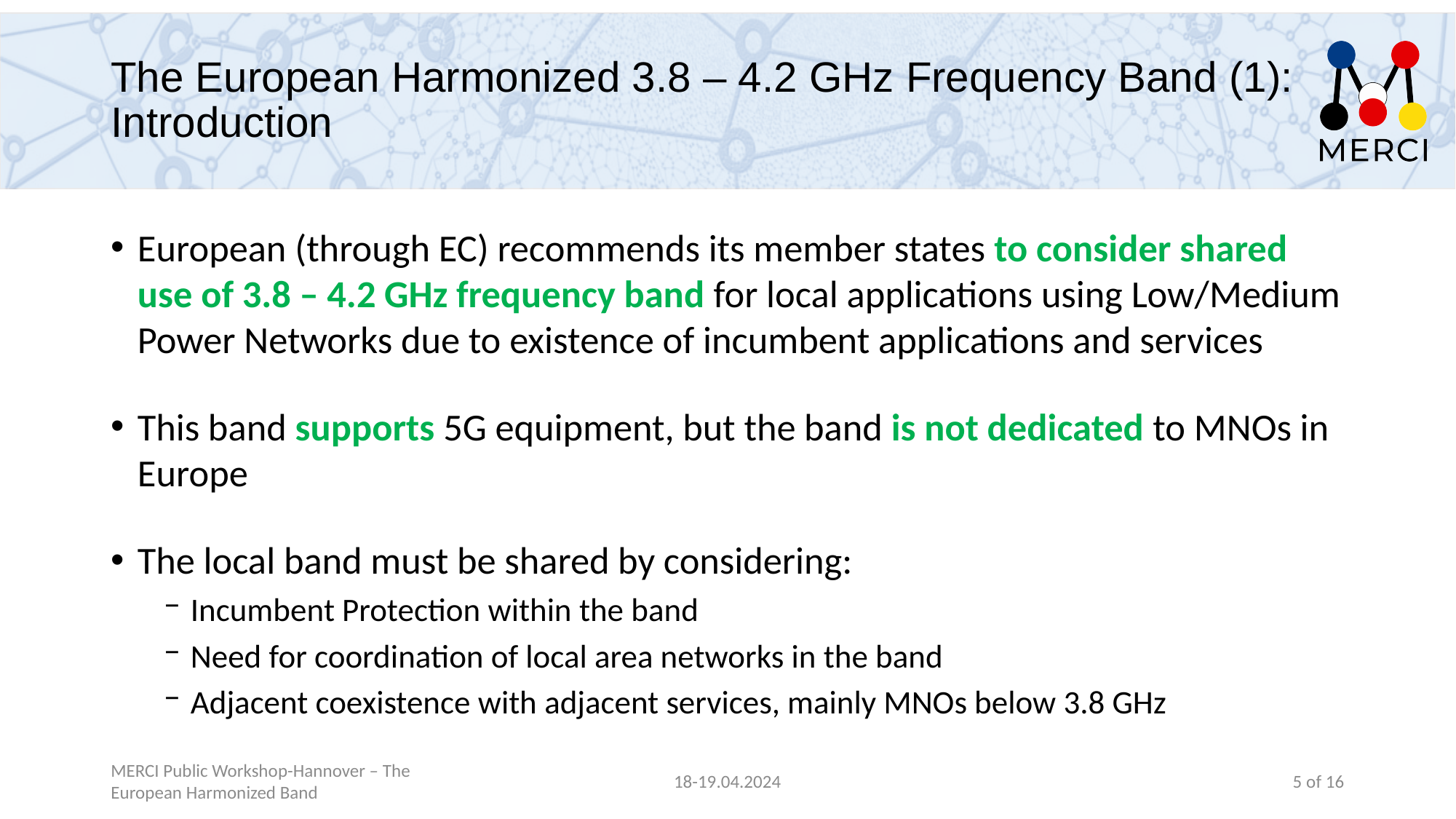

# The European Harmonized 3.8 – 4.2 GHz Frequency Band (1): Introduction
European (through EC) recommends its member states to consider shared use of 3.8 – 4.2 GHz frequency band for local applications using Low/Medium Power Networks due to existence of incumbent applications and services

This band supports 5G equipment, but the band is not dedicated to MNOs in Europe

The local band must be shared by considering:
Incumbent Protection within the band
Need for coordination of local area networks in the band
Adjacent coexistence with adjacent services, mainly MNOs below 3.8 GHz

MERCI Public Workshop-Hannover – The European Harmonized Band
18-19.04.2024
5 of 16